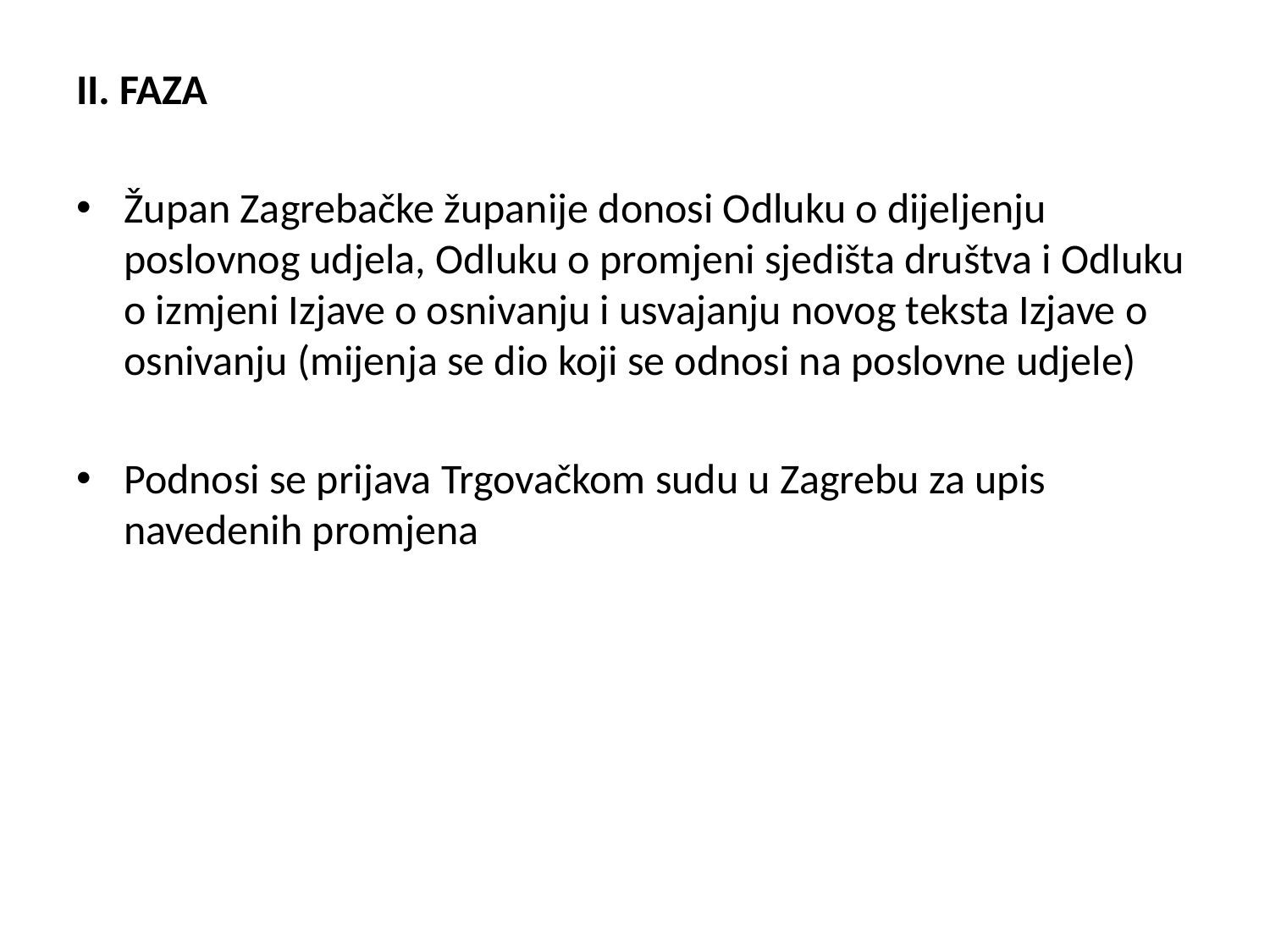

II. FAZA

Župan Zagrebačke županije donosi Odluku o dijeljenju poslovnog udjela, Odluku o promjeni sjedišta društva i Odluku o izmjeni Izjave o osnivanju i usvajanju novog teksta Izjave o osnivanju (mijenja se dio koji se odnosi na poslovne udjele)

Podnosi se prijava Trgovačkom sudu u Zagrebu za upis navedenih promjena